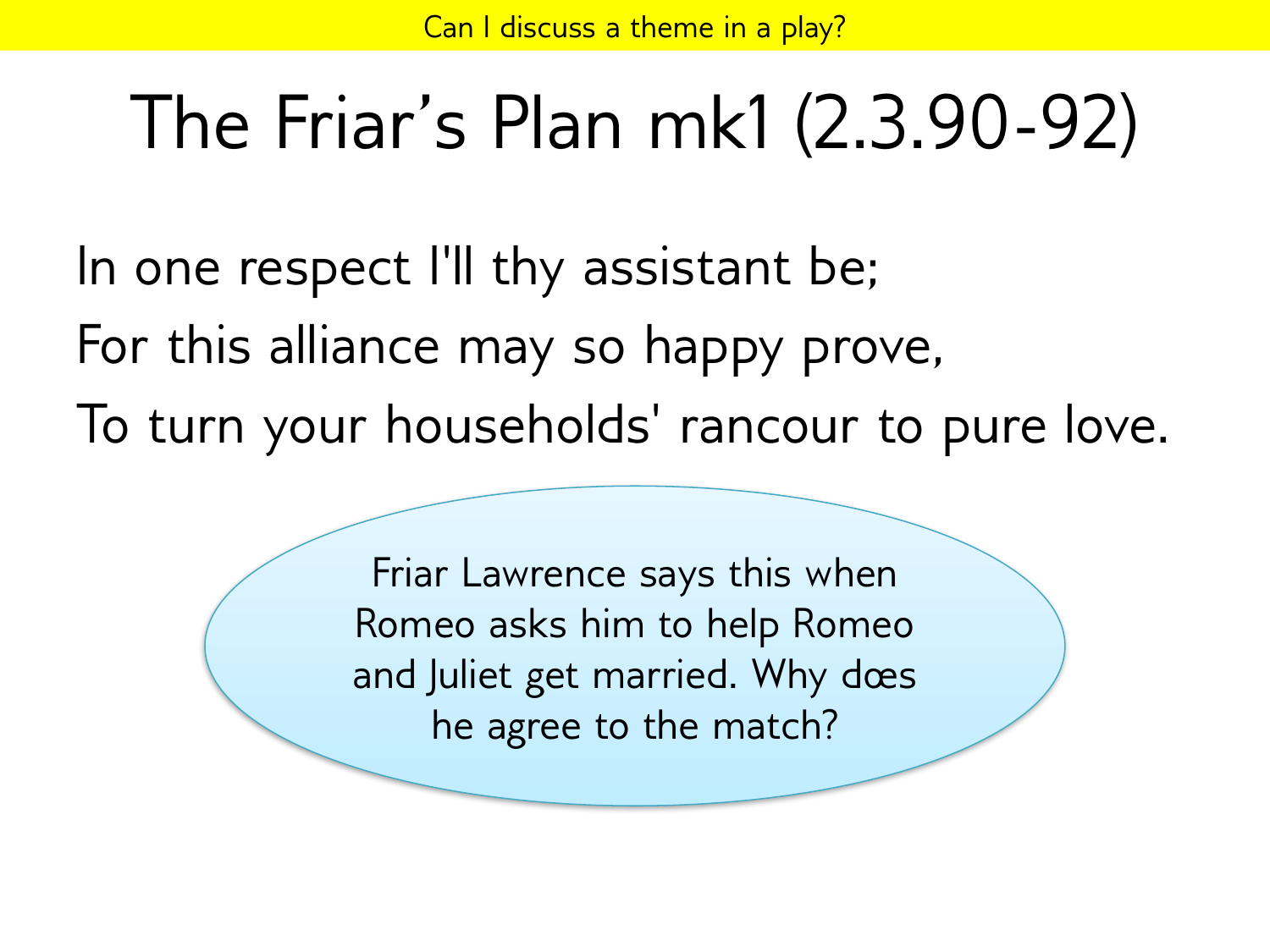

Can I discuss a theme in a play?
# The Friar’s Plan mk1 (2.3.90-92)
In one respect I'll thy assistant be;
For this alliance may so happy prove,
To turn your households' rancour to pure love.
Friar Lawrence says this when Romeo asks him to help Romeo and Juliet get married. Why does he agree to the match?